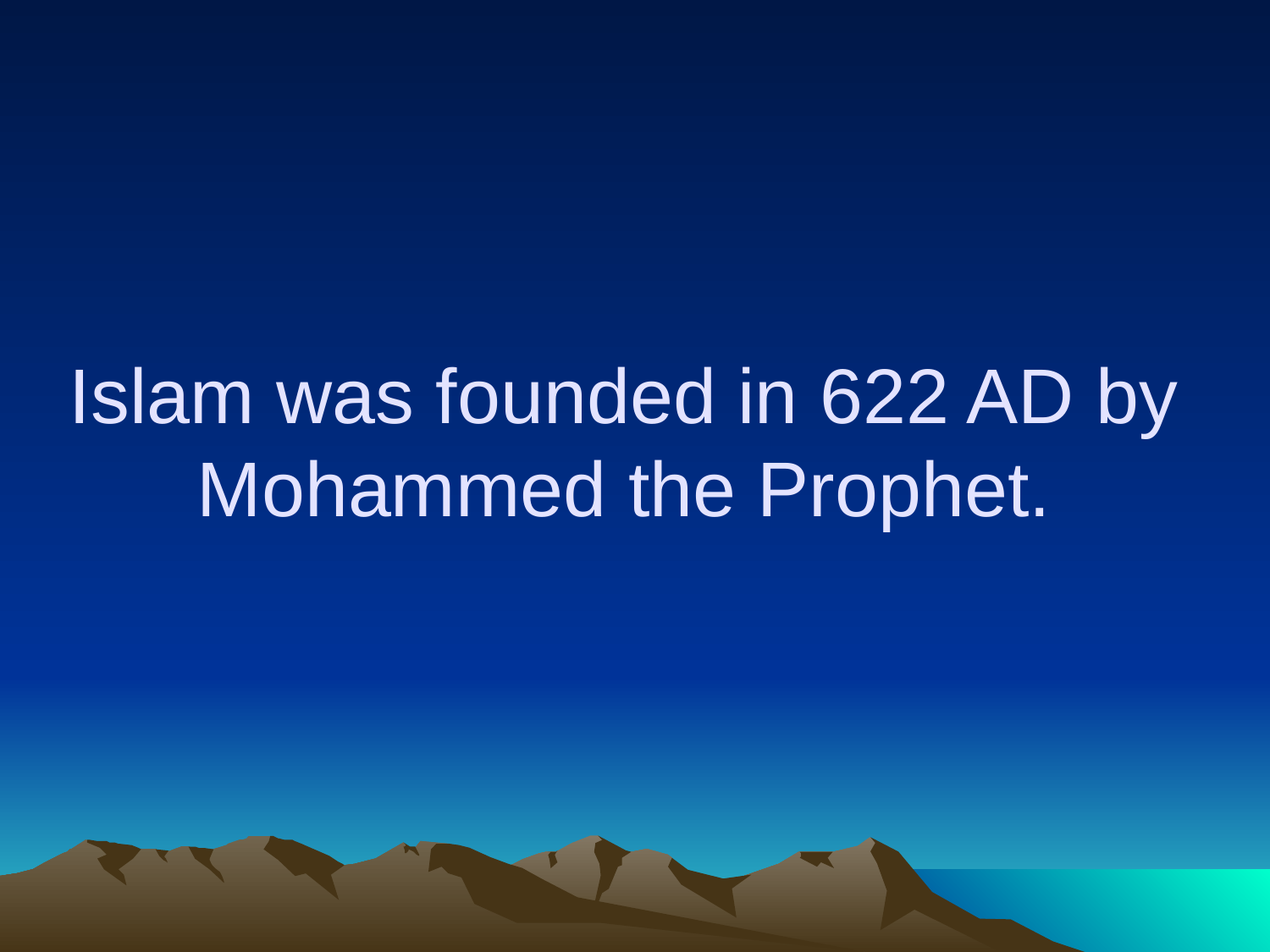

# Islam was founded in 622 AD by Mohammed the Prophet.